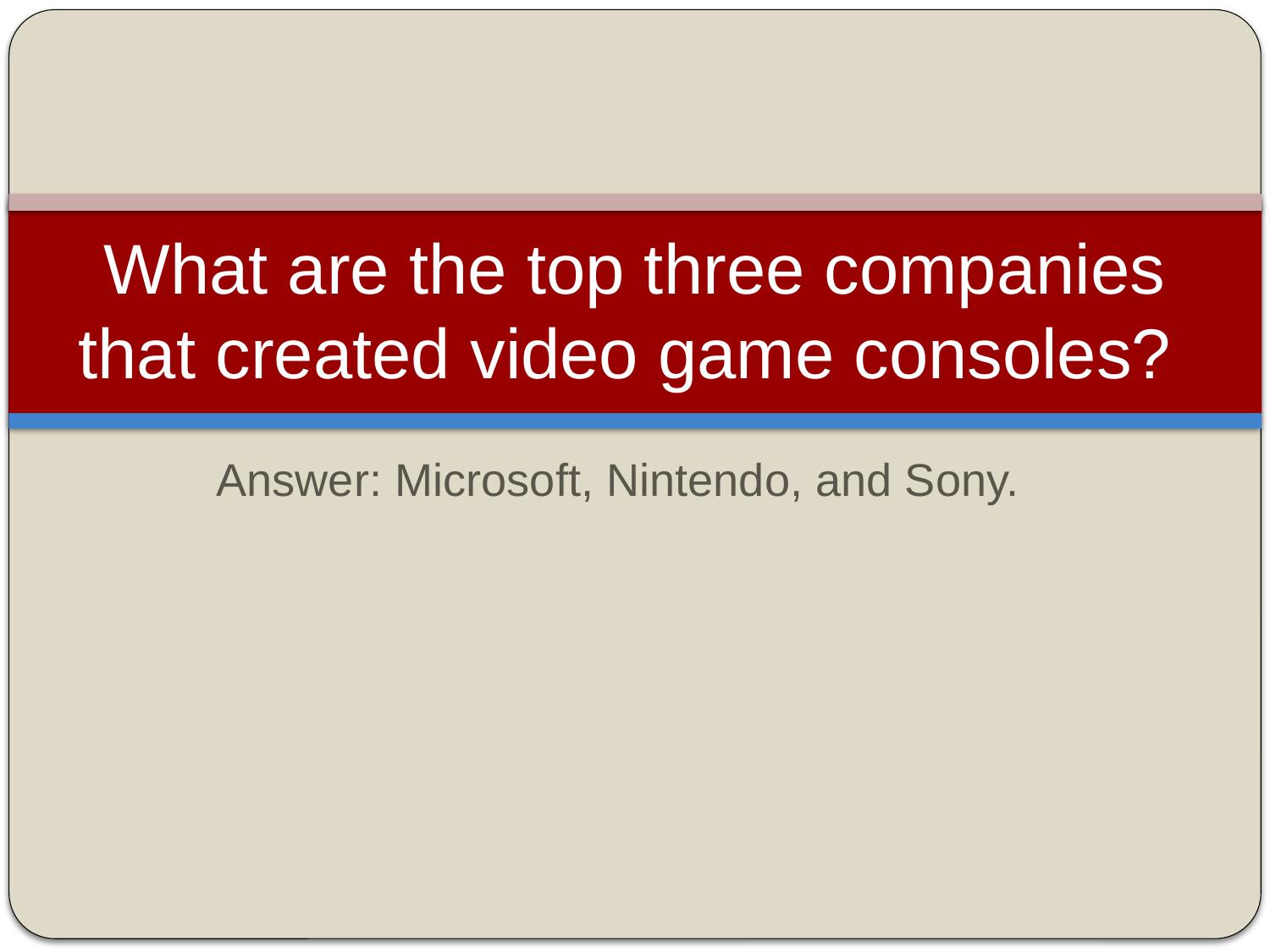

# What are the top three companies that created video game consoles?
Answer: Microsoft, Nintendo, and Sony.